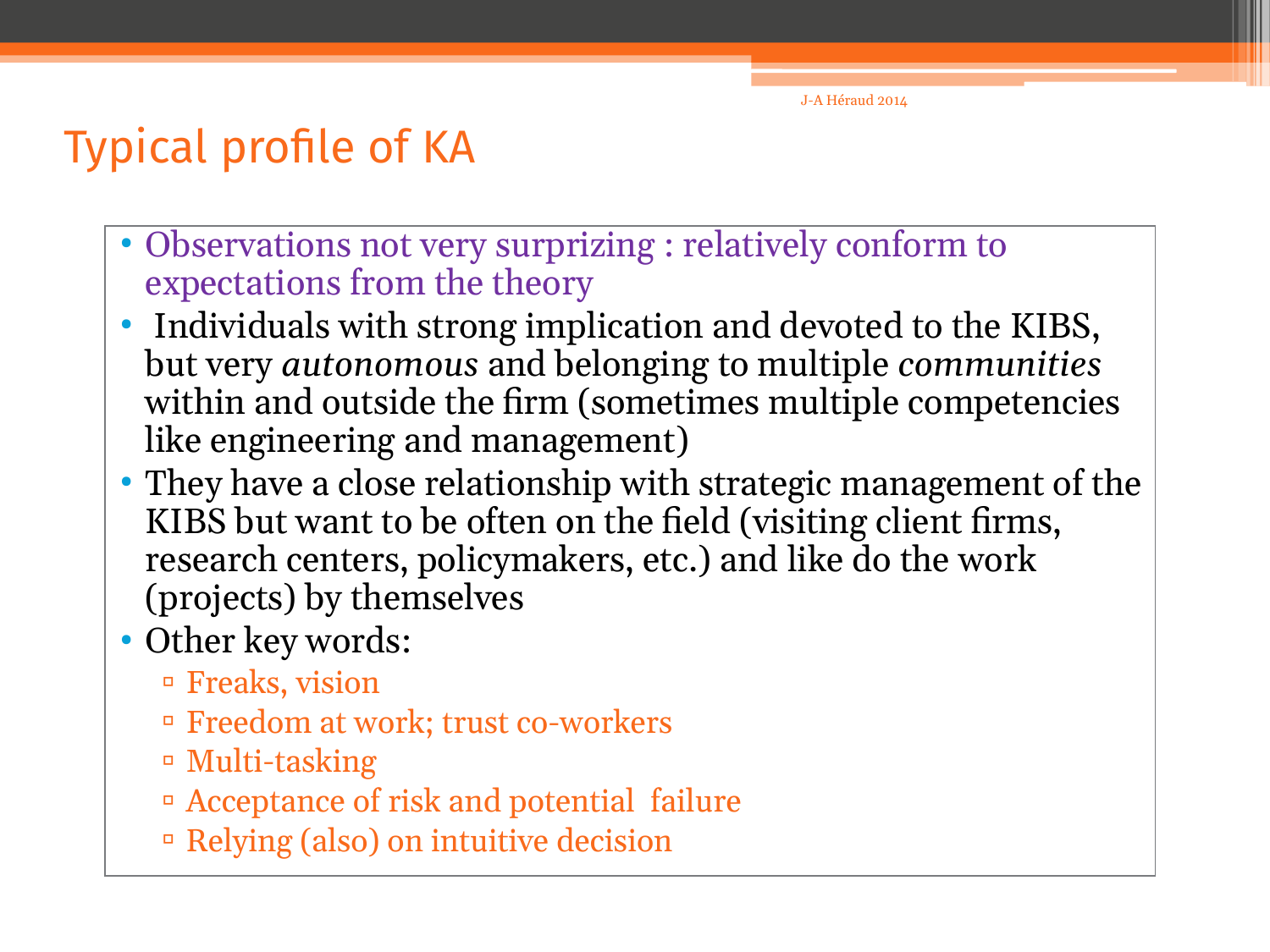

17
# Typical profile of KA
J-A Héraud 2014
Observations not very surprizing : relatively conform to expectations from the theory
 Individuals with strong implication and devoted to the KIBS, but very autonomous and belonging to multiple communities within and outside the firm (sometimes multiple competencies like engineering and management)
They have a close relationship with strategic management of the KIBS but want to be often on the field (visiting client firms, research centers, policymakers, etc.) and like do the work (projects) by themselves
Other key words:
Freaks, vision
Freedom at work; trust co-workers
Multi-tasking
Acceptance of risk and potential  failure
Relying (also) on intuitive decision